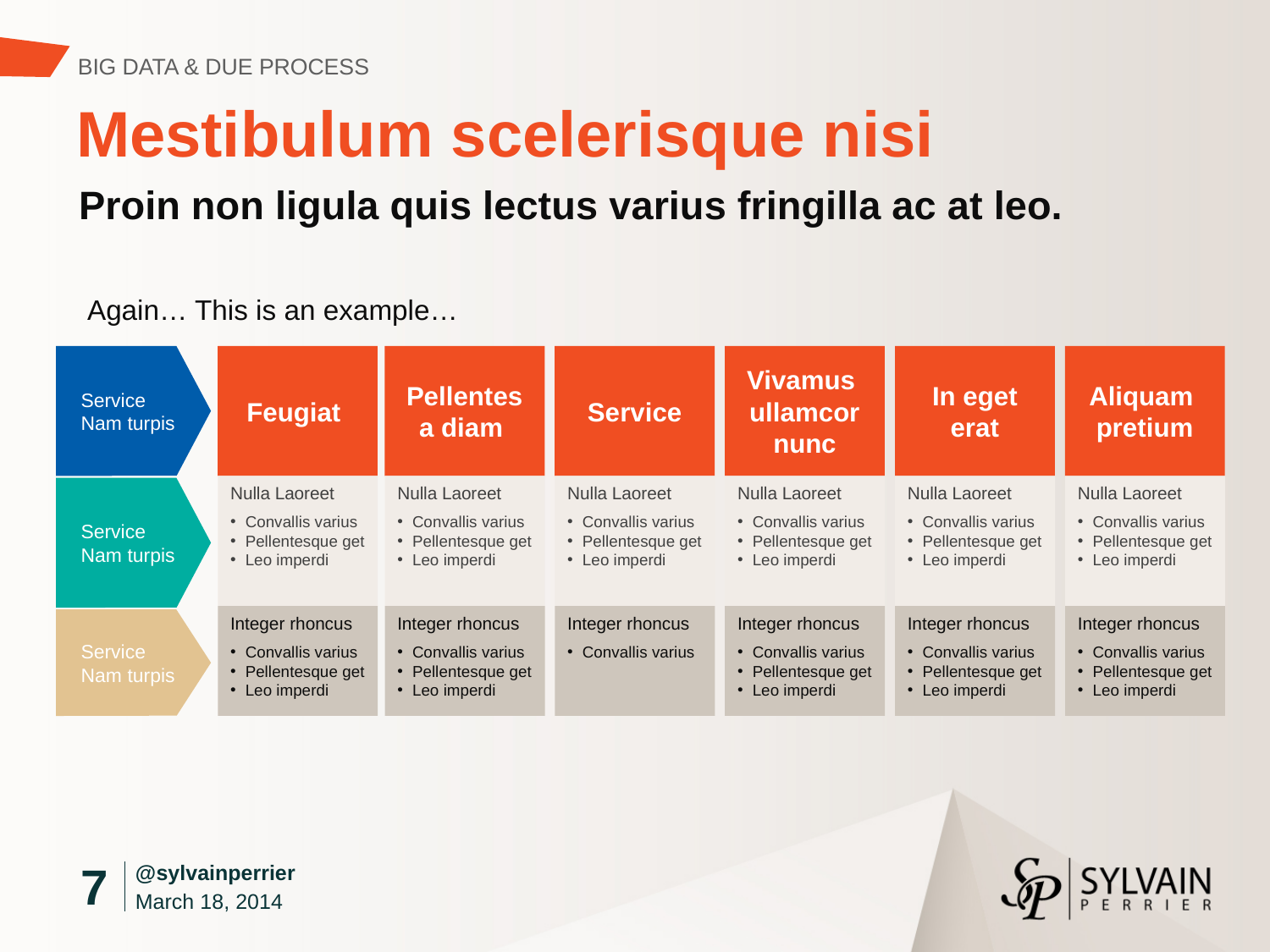

BIG DATA & DUE PROCESS
# Mestibulum scelerisque nisi
Proin non ligula quis lectus varius fringilla ac at leo.
Again… This is an example…
Service
Nam turpis
Feugiat
Pellentes
a diam
Service
Vivamus
ullamcor
nunc
In eget erat
Aliquam
pretium
Nulla Laoreet
Convallis varius
Pellentesque get
Leo imperdi
Nulla Laoreet
Convallis varius
Pellentesque get
Leo imperdi
Nulla Laoreet
Convallis varius
Pellentesque get
Leo imperdi
Nulla Laoreet
Convallis varius
Pellentesque get
Leo imperdi
Nulla Laoreet
Convallis varius
Pellentesque get
Leo imperdi
Nulla Laoreet
Convallis varius
Pellentesque get
Leo imperdi
Service
Nam turpis
Integer rhoncus
Convallis varius
Pellentesque get
Leo imperdi
Integer rhoncus
Convallis varius
Pellentesque get
Leo imperdi
Integer rhoncus
Convallis varius
Integer rhoncus
Convallis varius
Pellentesque get
Leo imperdi
Integer rhoncus
Convallis varius
Pellentesque get
Leo imperdi
Integer rhoncus
Convallis varius
Pellentesque get
Leo imperdi
Service
Nam turpis
7
@sylvainperrier
March 18, 2014